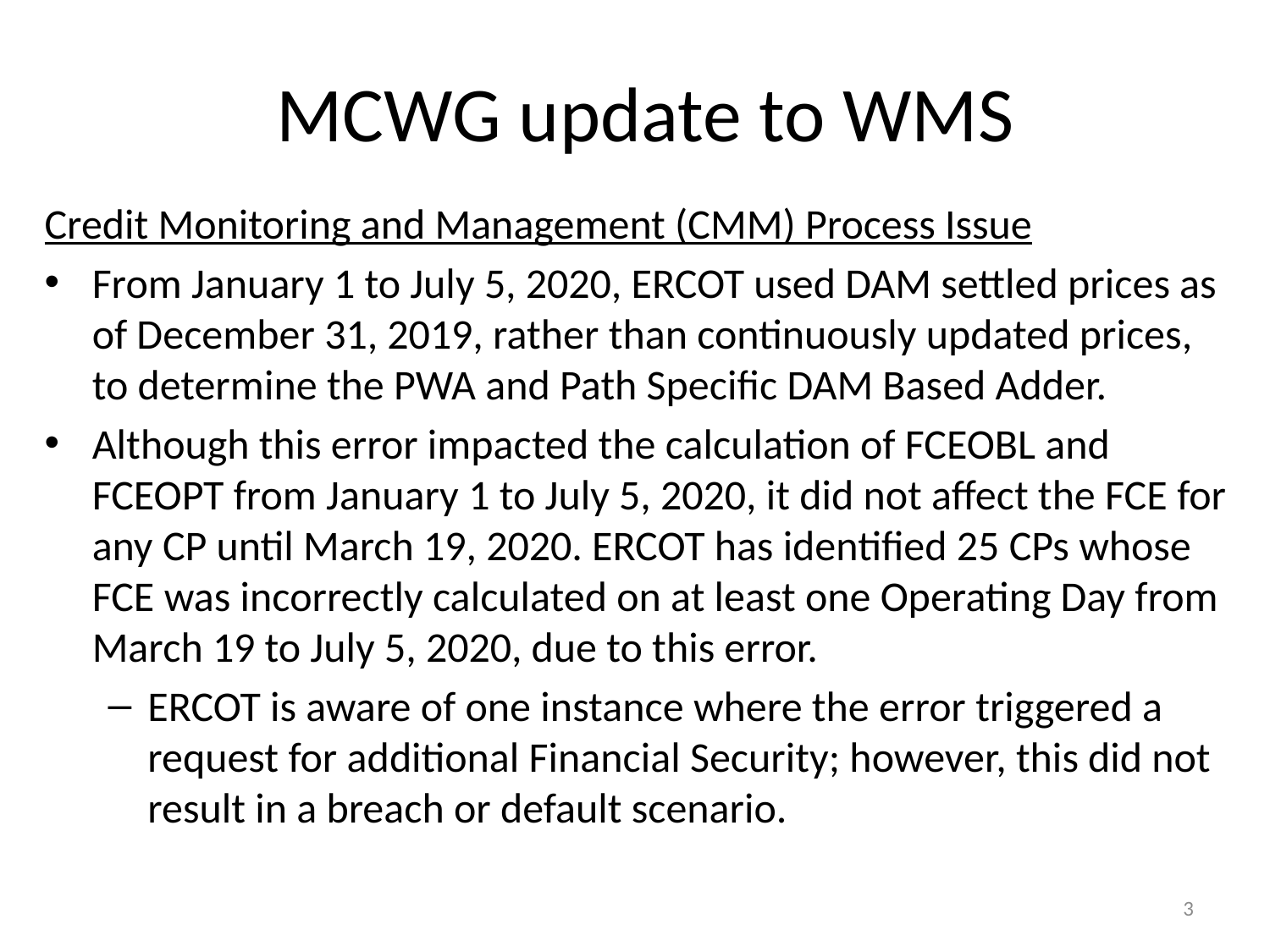

# MCWG update to WMS
Credit Monitoring and Management (CMM) Process Issue
From January 1 to July 5, 2020, ERCOT used DAM settled prices as of December 31, 2019, rather than continuously updated prices, to determine the PWA and Path Specific DAM Based Adder.
Although this error impacted the calculation of FCEOBL and FCEOPT from January 1 to July 5, 2020, it did not affect the FCE for any CP until March 19, 2020. ERCOT has identified 25 CPs whose FCE was incorrectly calculated on at least one Operating Day from March 19 to July 5, 2020, due to this error.
ERCOT is aware of one instance where the error triggered a request for additional Financial Security; however, this did not result in a breach or default scenario.
3